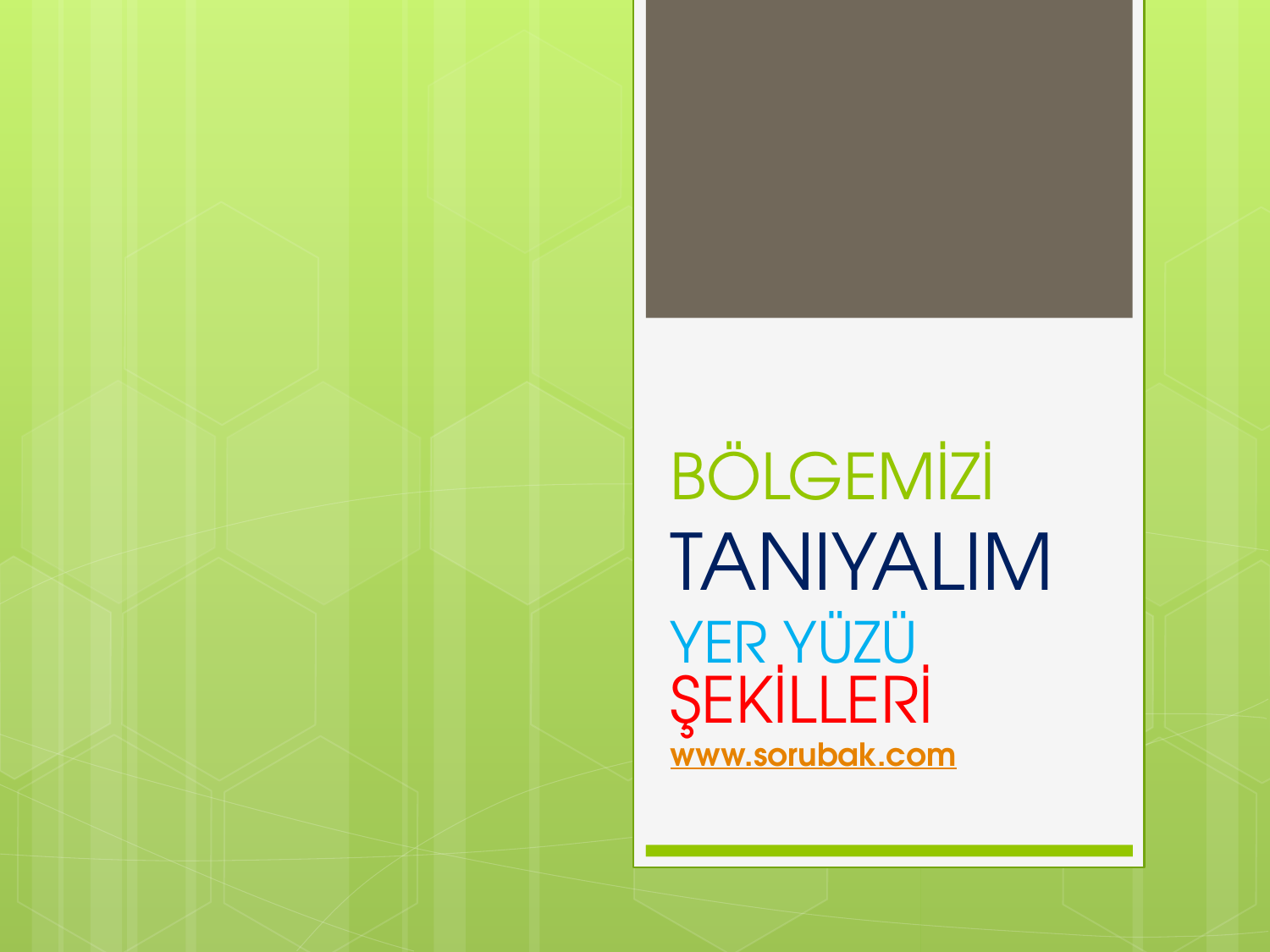

# BÖLGEMİZİ TANIYALIM
YER YÜZÜ ŞEKİLLERİ
www.sorubak.com